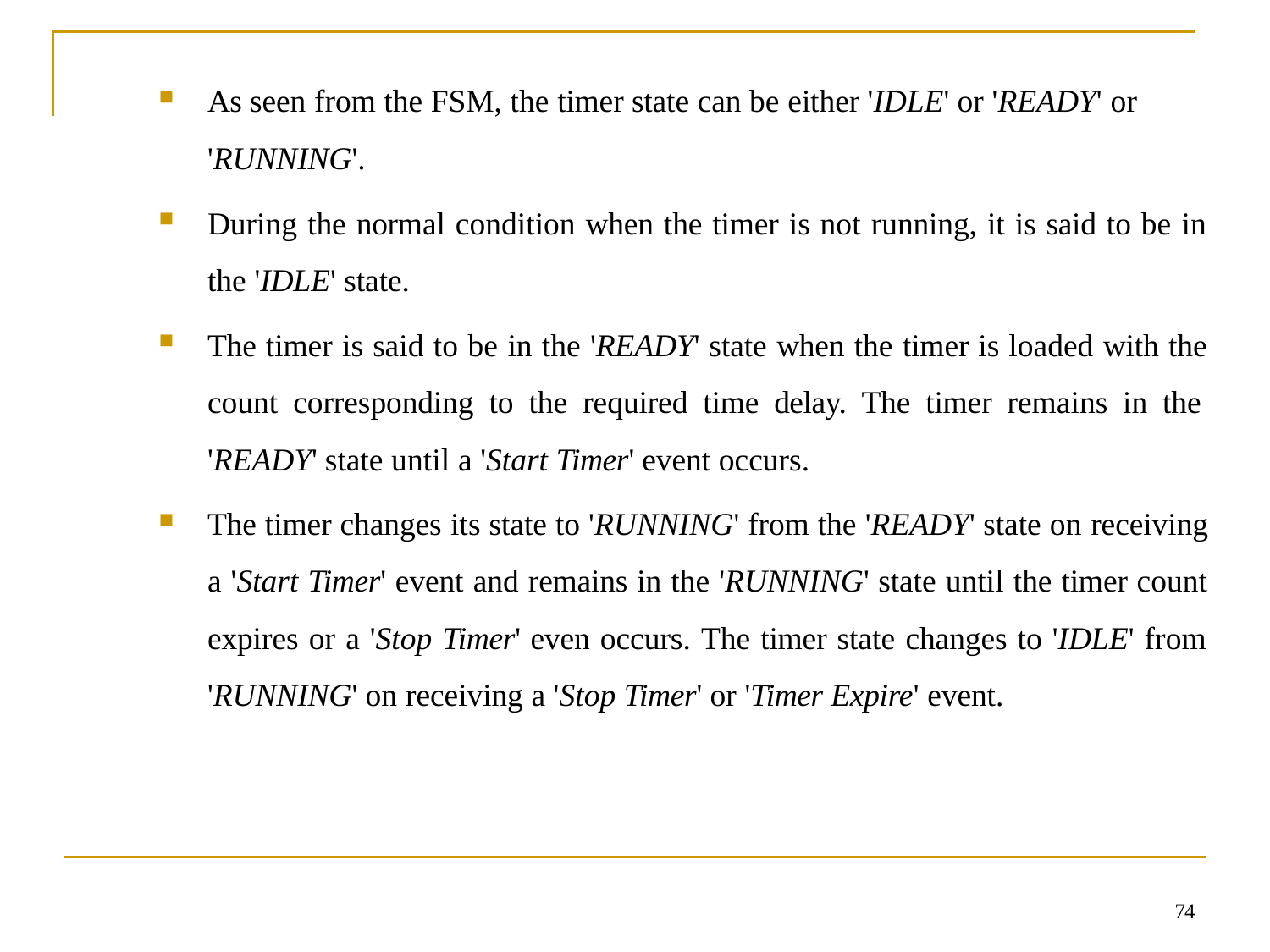

As seen from the FSM, the timer state can be either 'IDLE' or 'READY' or
'RUNNING'.
During the normal condition when the timer is not running, it is said to be in  the 'IDLE' state.
The timer is said to be in the 'READY' state when the timer is loaded with the  count corresponding to the required time delay. The timer remains in the  'READY' state until a 'Start Timer' event occurs.
The timer changes its state to 'RUNNING' from the 'READY' state on receiving  a 'Start Timer' event and remains in the 'RUNNING' state until the timer count  expires or a 'Stop Timer' even occurs. The timer state changes to 'IDLE' from  'RUNNING' on receiving a 'Stop Timer' or 'Timer Expire' event.
74